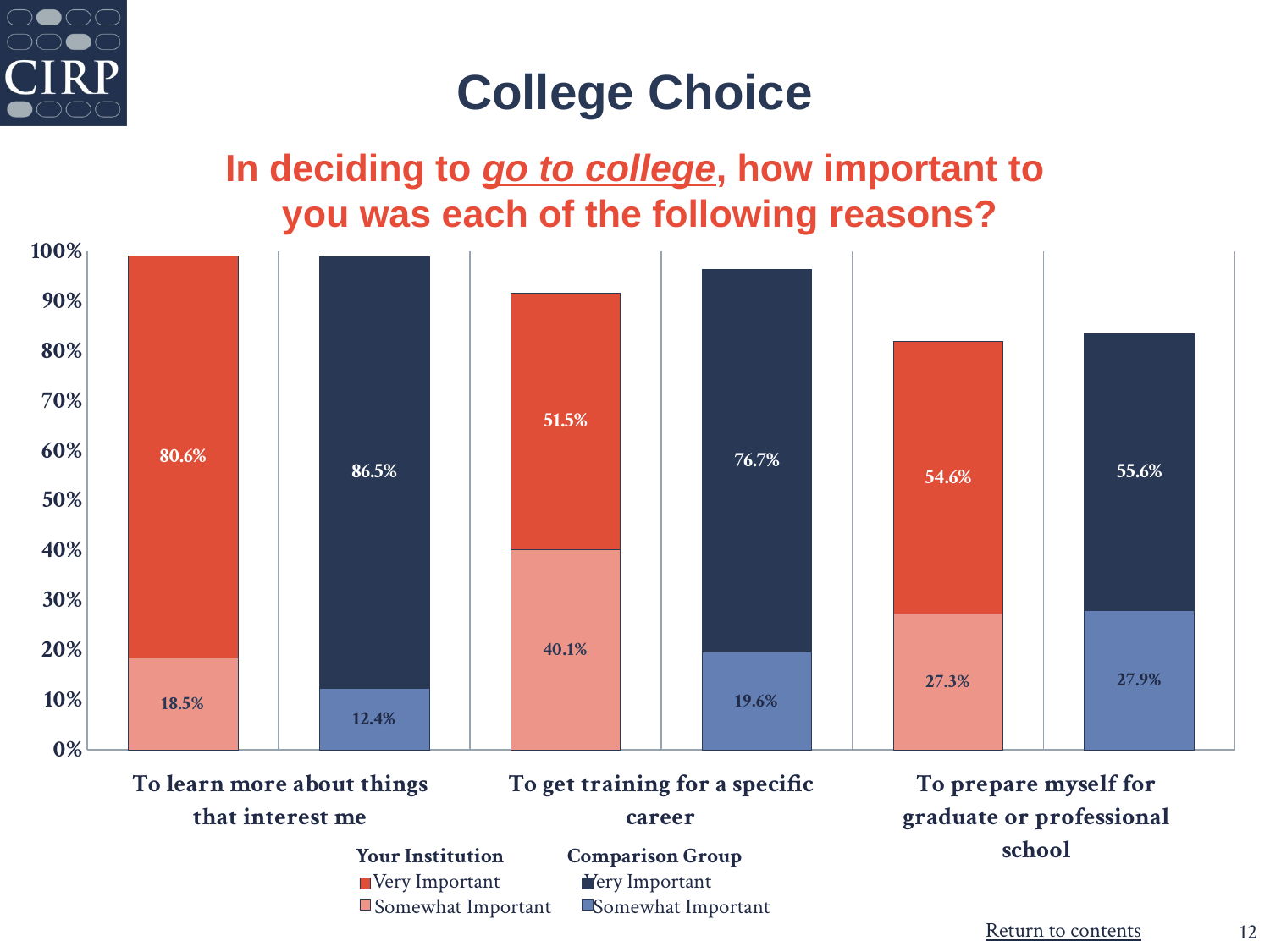

# College Choice
In deciding to go to college, how important to
you was each of the following reasons?

### Chart

| Category |  |  |
|---|---|---|
|  Your Institution | 0.185 | 0.806 |
| Comparison Group | 0.124 | 0.865 |
| Your Institution | 0.401 | 0.515 |
| Comparison Group | 0.196 | 0.767 |
| Your Institution | 0.273 | 0.546 |
| Comparison Group | 0.279 | 0.556 |
 Your Institution               Comparison Group
     Very Important                  Very Important
     Somewhat Important         Somewhat Important

12